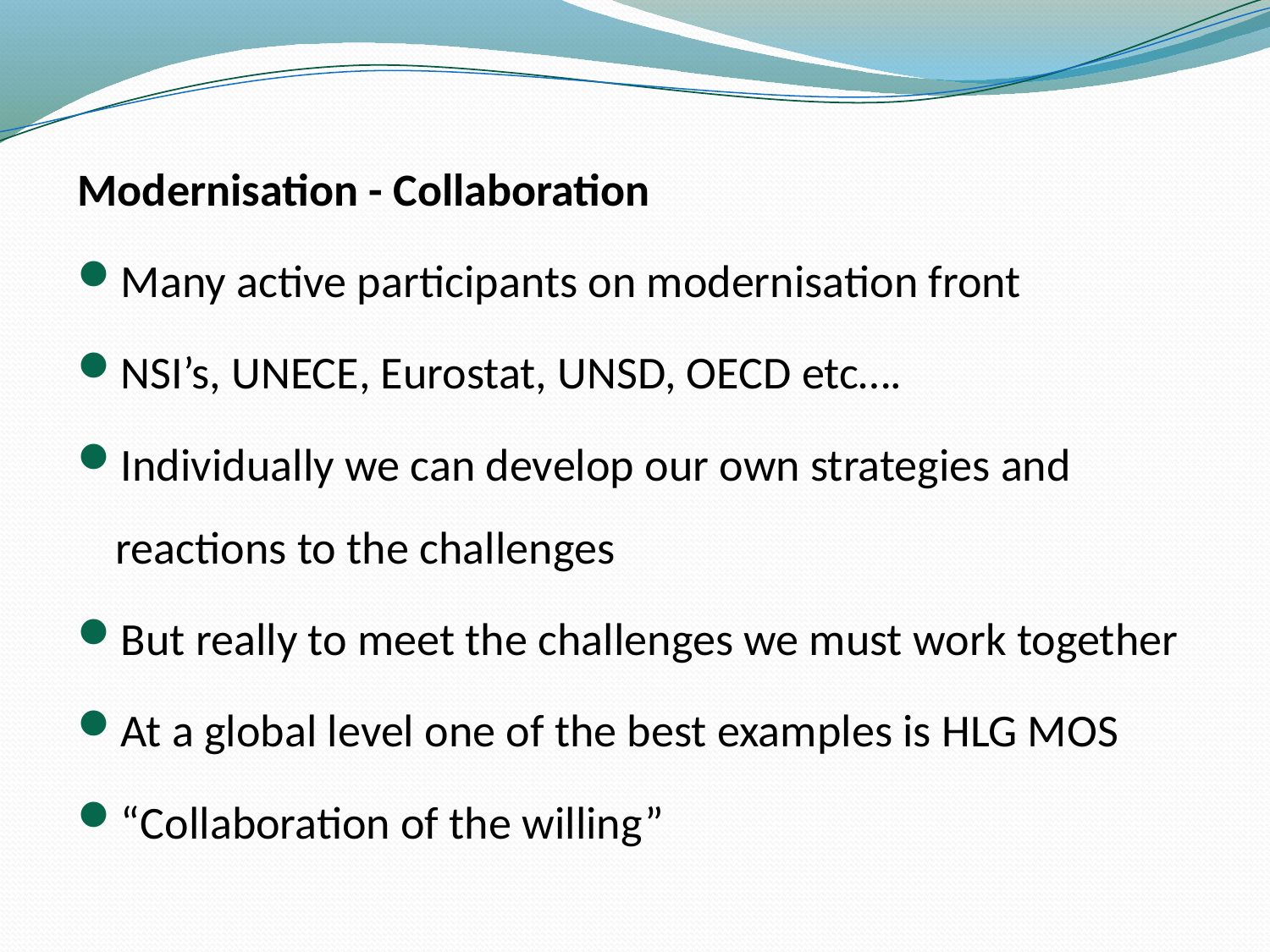

#
Modernisation - Collaboration
Many active participants on modernisation front
NSI’s, UNECE, Eurostat, UNSD, OECD etc….
Individually we can develop our own strategies and reactions to the challenges
But really to meet the challenges we must work together
At a global level one of the best examples is HLG MOS
“Collaboration of the willing”